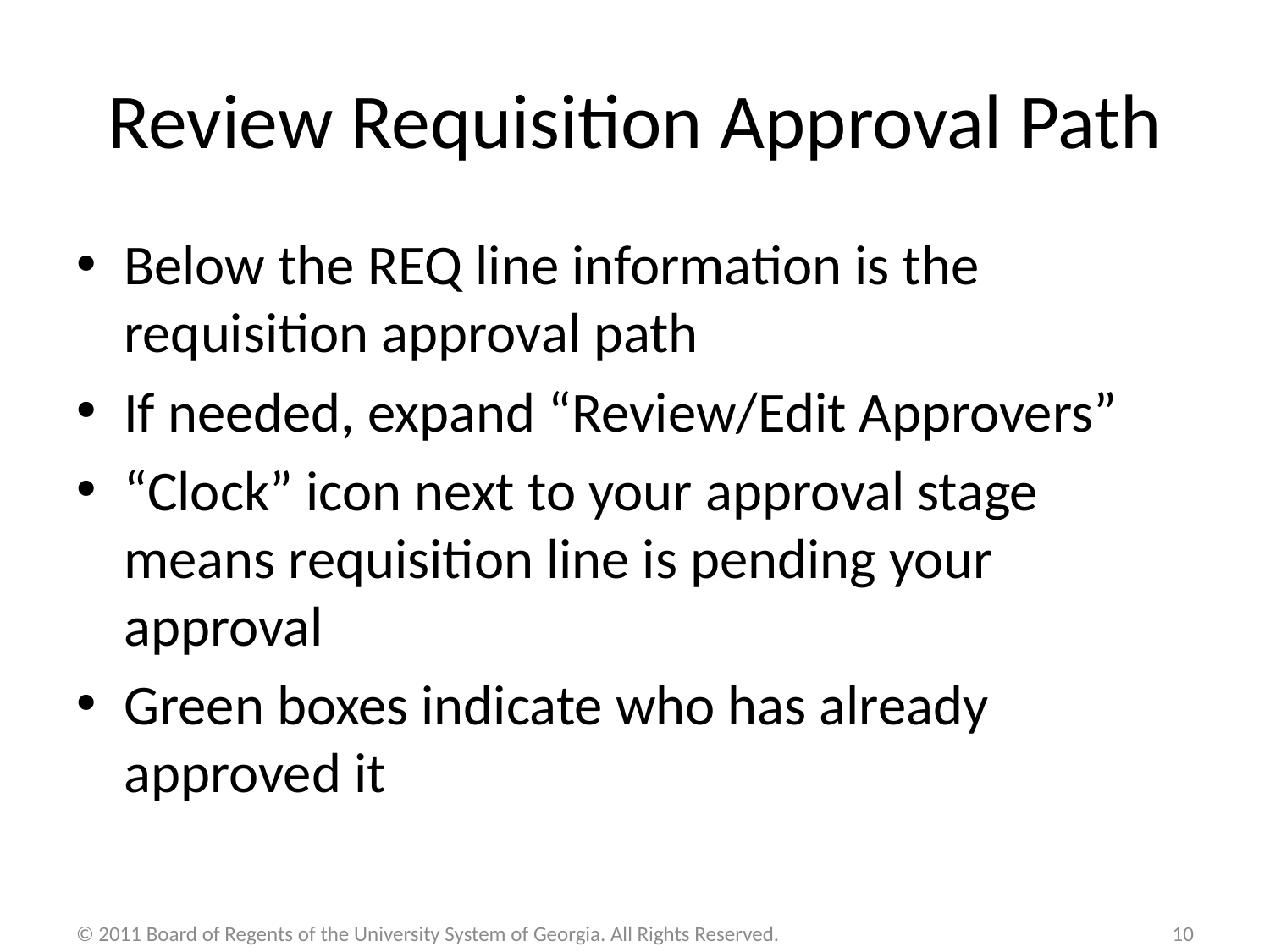

# Review Requisition Approval Path
Below the REQ line information is the requisition approval path
If needed, expand “Review/Edit Approvers”
“Clock” icon next to your approval stage means requisition line is pending your approval
Green boxes indicate who has already approved it
© 2011 Board of Regents of the University System of Georgia. All Rights Reserved.
10